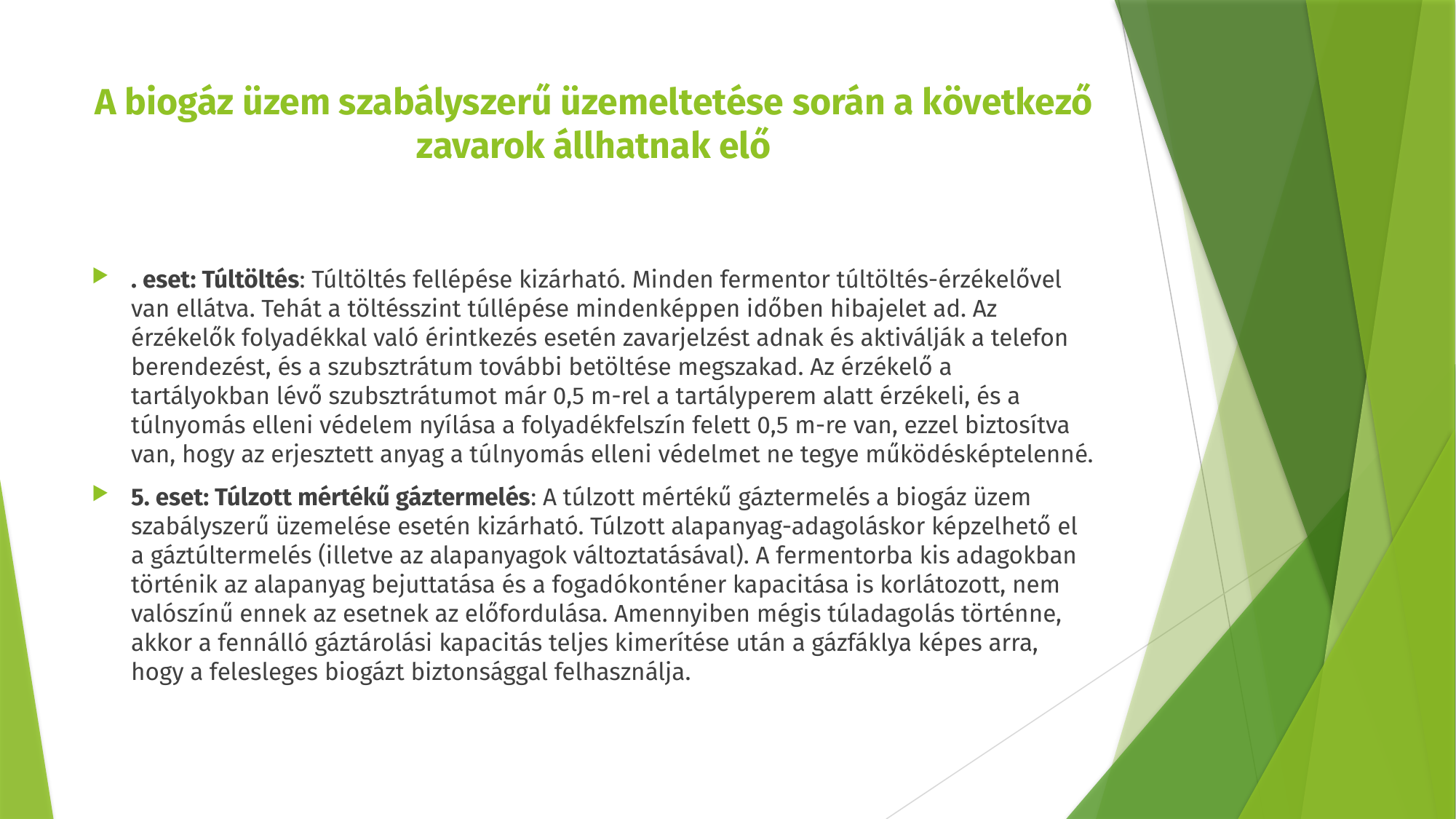

# A biogáz üzem szabályszerű üzemeltetése során a következő zavarok állhatnak elő
. eset: Túltöltés: Túltöltés fellépése kizárható. Minden fermentor túltöltés-érzékelővel van ellátva. Tehát a töltésszint túllépése mindenképpen időben hibajelet ad. Az érzékelők folyadékkal való érintkezés esetén zavarjelzést adnak és aktiválják a telefon berendezést, és a szubsztrátum további betöltése megszakad. Az érzékelő a tartályokban lévő szubsztrátumot már 0,5 m-rel a tartályperem alatt érzékeli, és a túlnyomás elleni védelem nyílása a folyadékfelszín felett 0,5 m-re van, ezzel biztosítva van, hogy az erjesztett anyag a túlnyomás elleni védelmet ne tegye működésképtelenné.
5. eset: Túlzott mértékű gáztermelés: A túlzott mértékű gáztermelés a biogáz üzem szabályszerű üzemelése esetén kizárható. Túlzott alapanyag-adagoláskor képzelhető el a gáztúltermelés (illetve az alapanyagok változtatásával). A fermentorba kis adagokban történik az alapanyag bejuttatása és a fogadókonténer kapacitása is korlátozott, nem valószínű ennek az esetnek az előfordulása. Amennyiben mégis túladagolás történne, akkor a fennálló gáztárolási kapacitás teljes kimerítése után a gázfáklya képes arra, hogy a felesleges biogázt biztonsággal felhasználja.